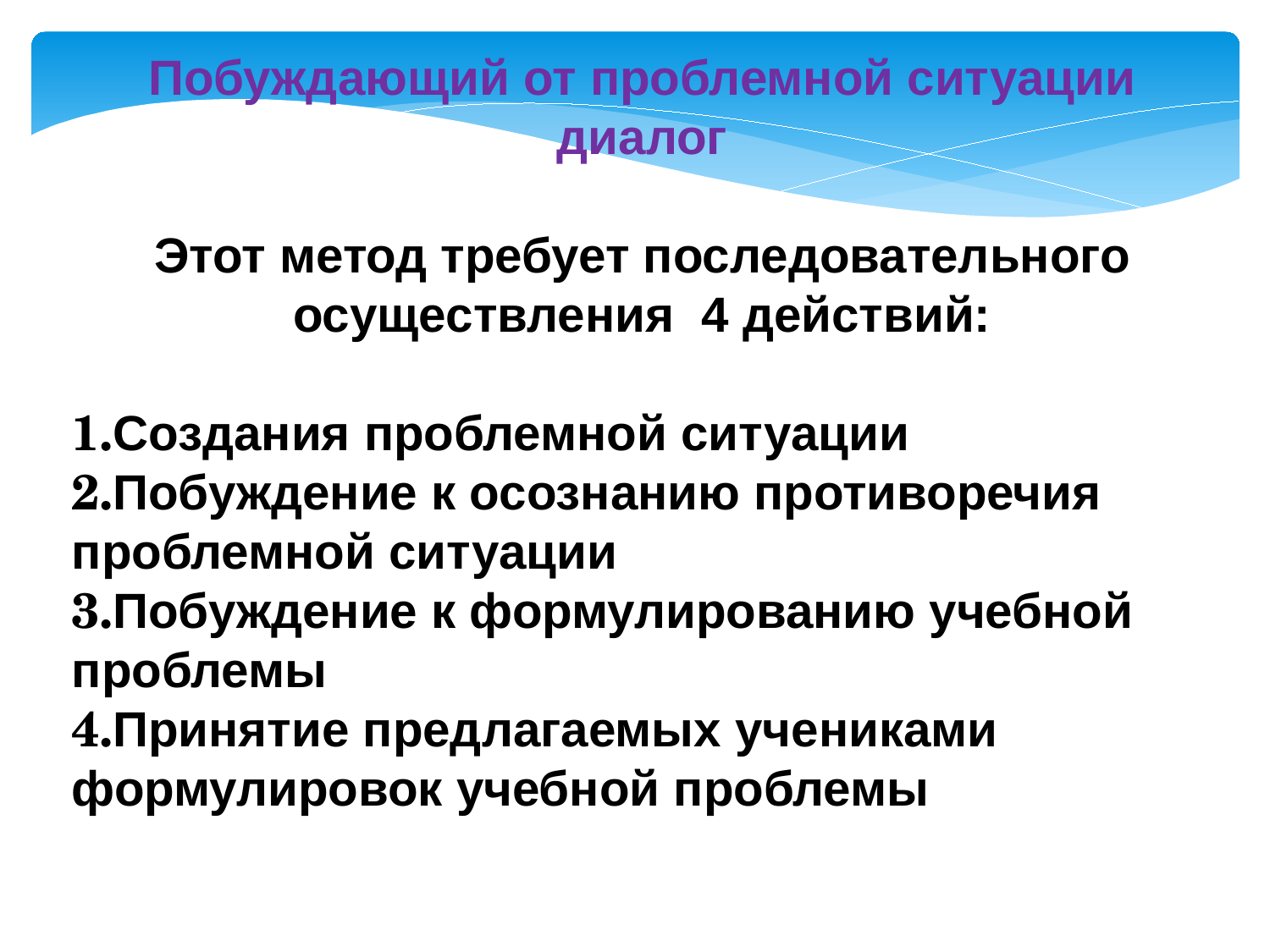

Побуждающий от проблемной ситуации диалог

Этот метод требует последовательного осуществления  4 действий:

Создания проблемной ситуации
Побуждение к осознанию противоречия проблемной ситуации
Побуждение к формулированию учебной проблемы
Принятие предлагаемых учениками формулировок учебной проблемы